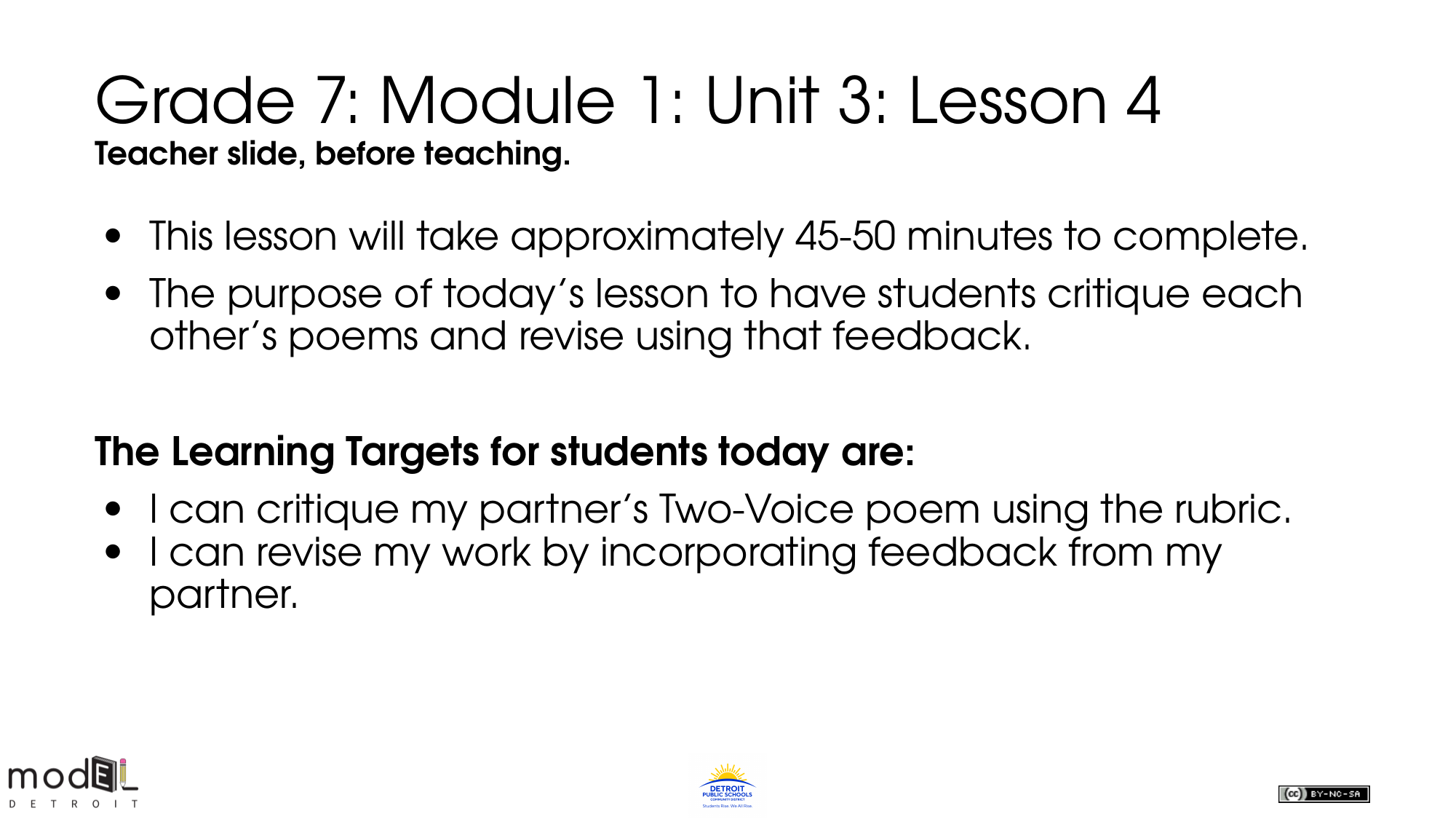

# Grade 7: Module 1: Unit 3: Lesson 4
Teacher slide, before teaching.
This lesson will take approximately 45-50 minutes to complete.
The purpose of today’s lesson to have students critique each other’s poems and revise using that feedback.

The Learning Targets for students today are:
I can critique my partner’s Two-Voice poem using the rubric.
I can revise my work by incorporating feedback from my partner.